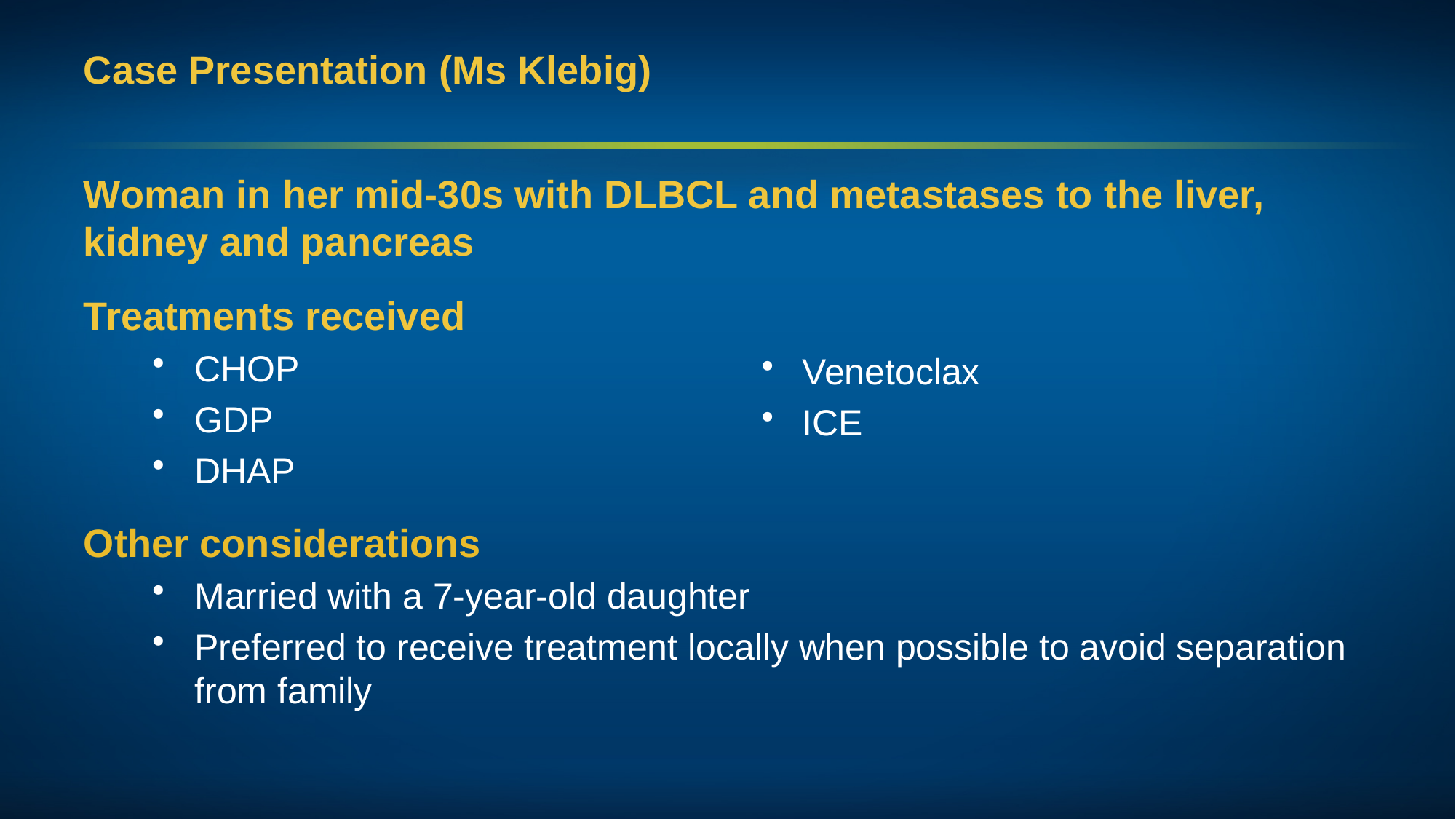

# Case Presentation (Ms Klebig)
Woman in her mid-30s with DLBCL and metastases to the liver, kidney and pancreas
Treatments received
CHOP
GDP
DHAP
Other considerations
Married with a 7-year-old daughter
Preferred to receive treatment locally when possible to avoid separation from family
Venetoclax
ICE